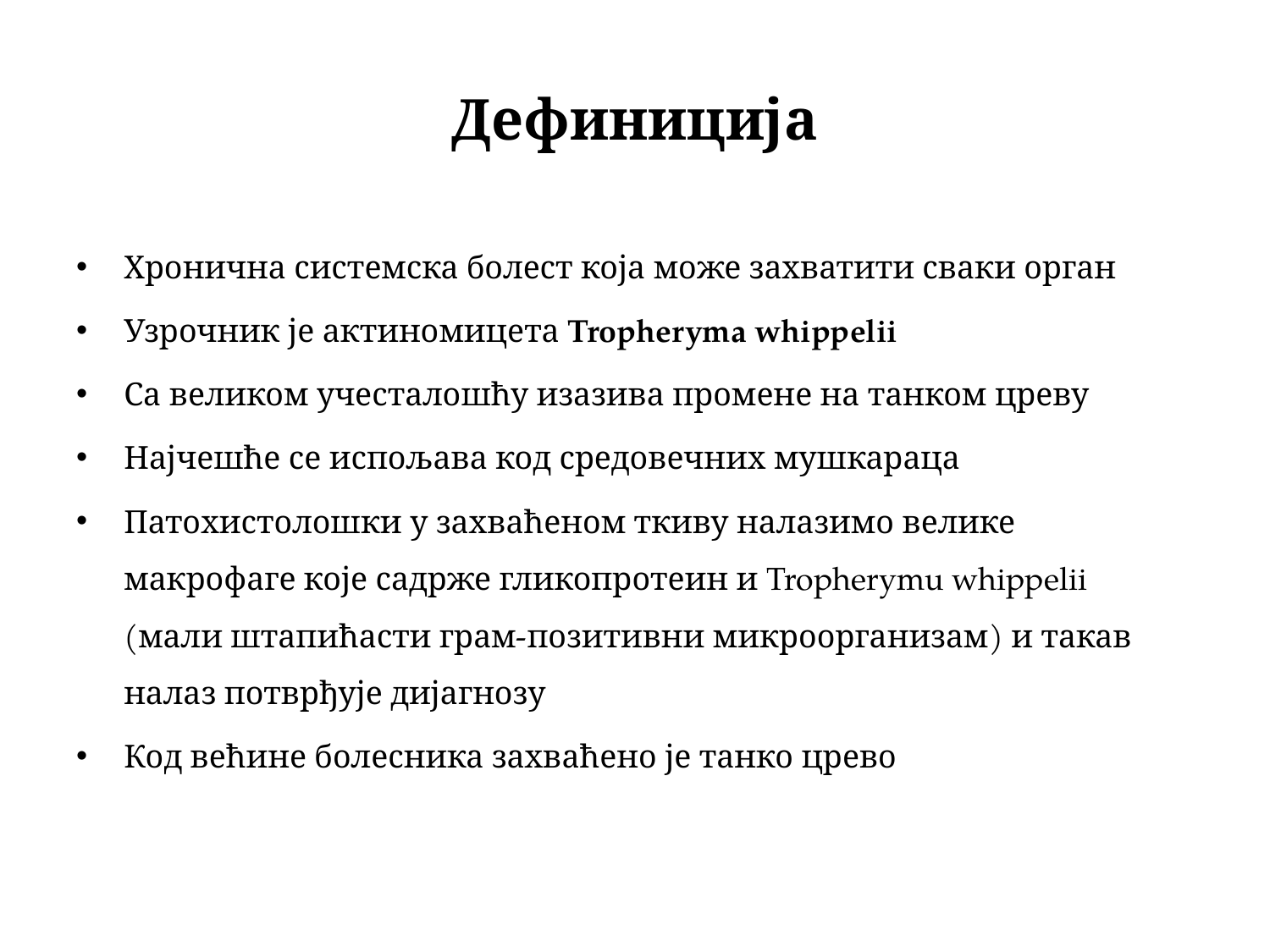

# Дефиниција
Хронична системска болест која може захватити сваки орган
Узрочник је актиномицета Tropheryma whippelii
Са великом учесталошћу изазива промене на танком цреву
Најчешће се испољава код средовечних мушкараца
Патохистолошки у захваћеном ткиву налазимо велике макрофаге које садрже гликопротеин и Tropherymu whippelii (мали штапићасти грам-позитивни микроорганизам) и такав налаз потврђује дијагнозу
Код већине болесника захваћено је танко црево